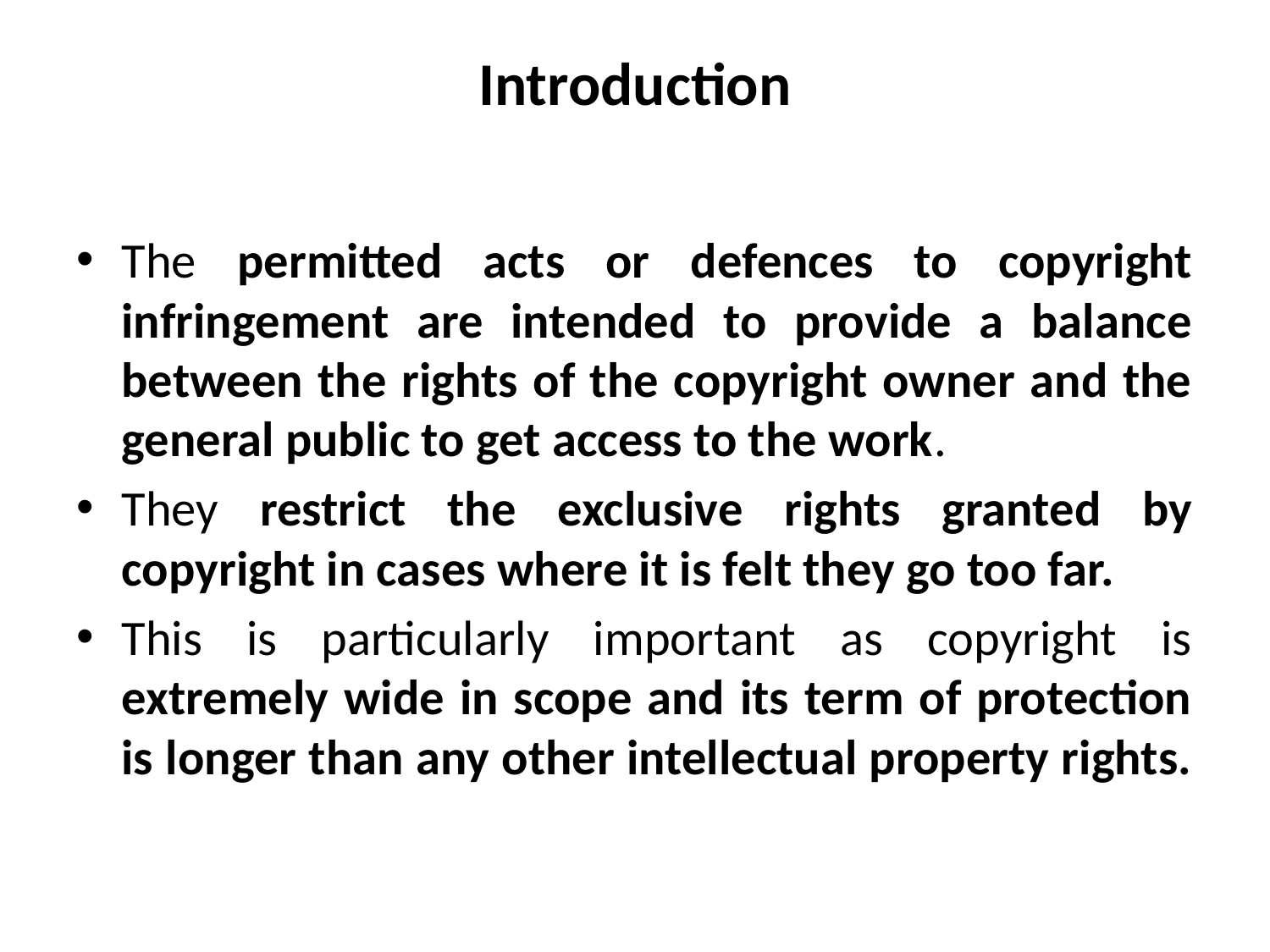

# Introduction
The permitted acts or defences to copyright infringement are intended to provide a balance between the rights of the copyright owner and the general public to get access to the work.
They restrict the exclusive rights granted by copyright in cases where it is felt they go too far.
This is particularly important as copyright is extremely wide in scope and its term of protection is longer than any other intellectual property rights.